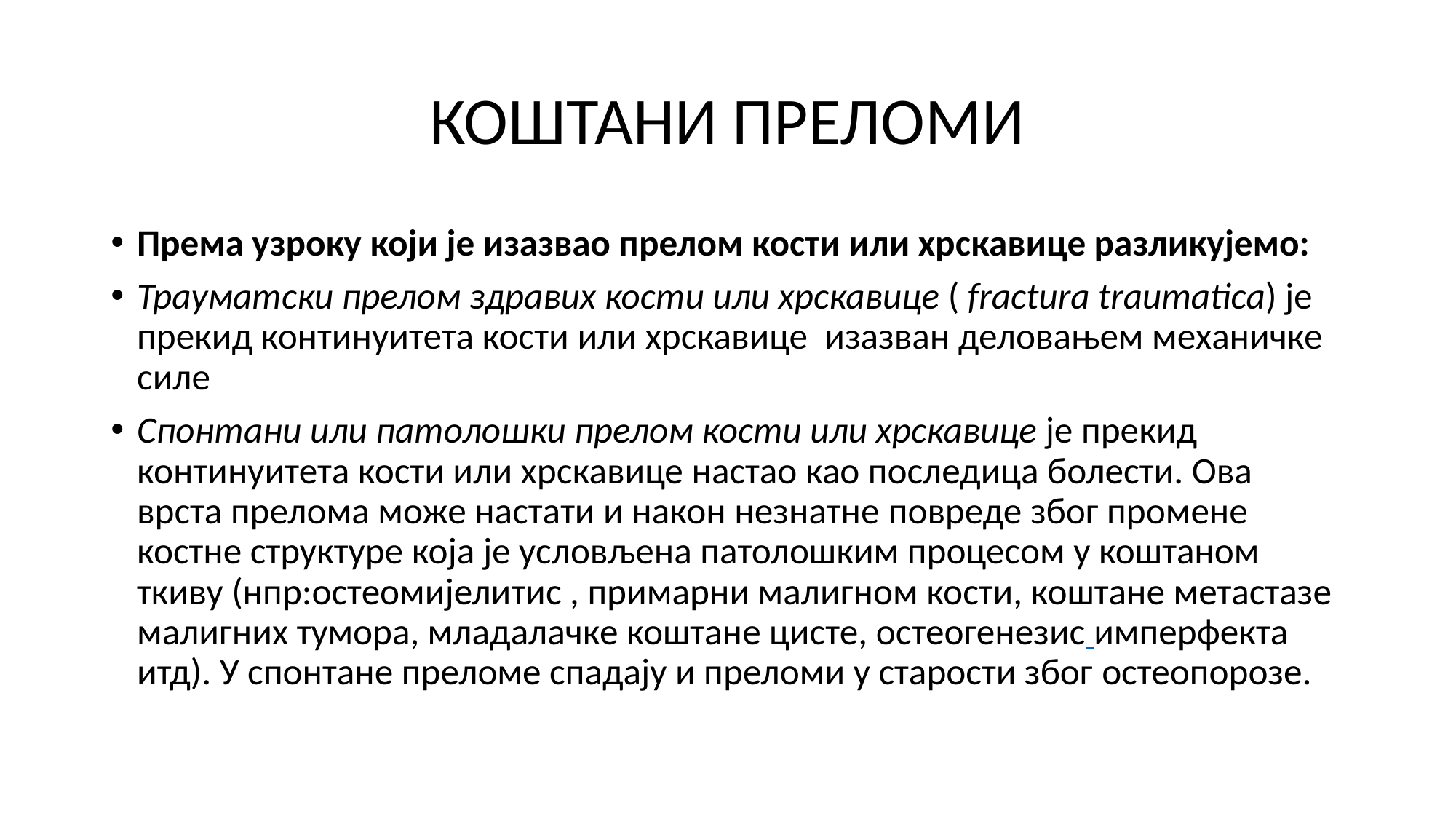

# КОШТАНИ ПРЕЛОМИ
Према узроку који је изазвао прелом кости или хрскавице разликујемо:
Трауматски прелом здравих кости или хрскавице ( fractura traumatica) је прекид континуитета кости или хрскавице  изазван деловањем механичке силе
Спонтани или патолошки прелом кости или хрскавице је прекид континуитета кости или хрскавице настао као последица болести. Ова врста прелома може настати и након незнатне повреде због промене костне структуре која је условљена патолошким процесом у коштаном ткиву (нпр:остеомијелитис , примарни малигном кости, коштане метастазе малигних тумора, младалачке коштане цисте, остеогенезис имперфекта итд). У спонтане преломе спадају и преломи у старости због остеопорозе.